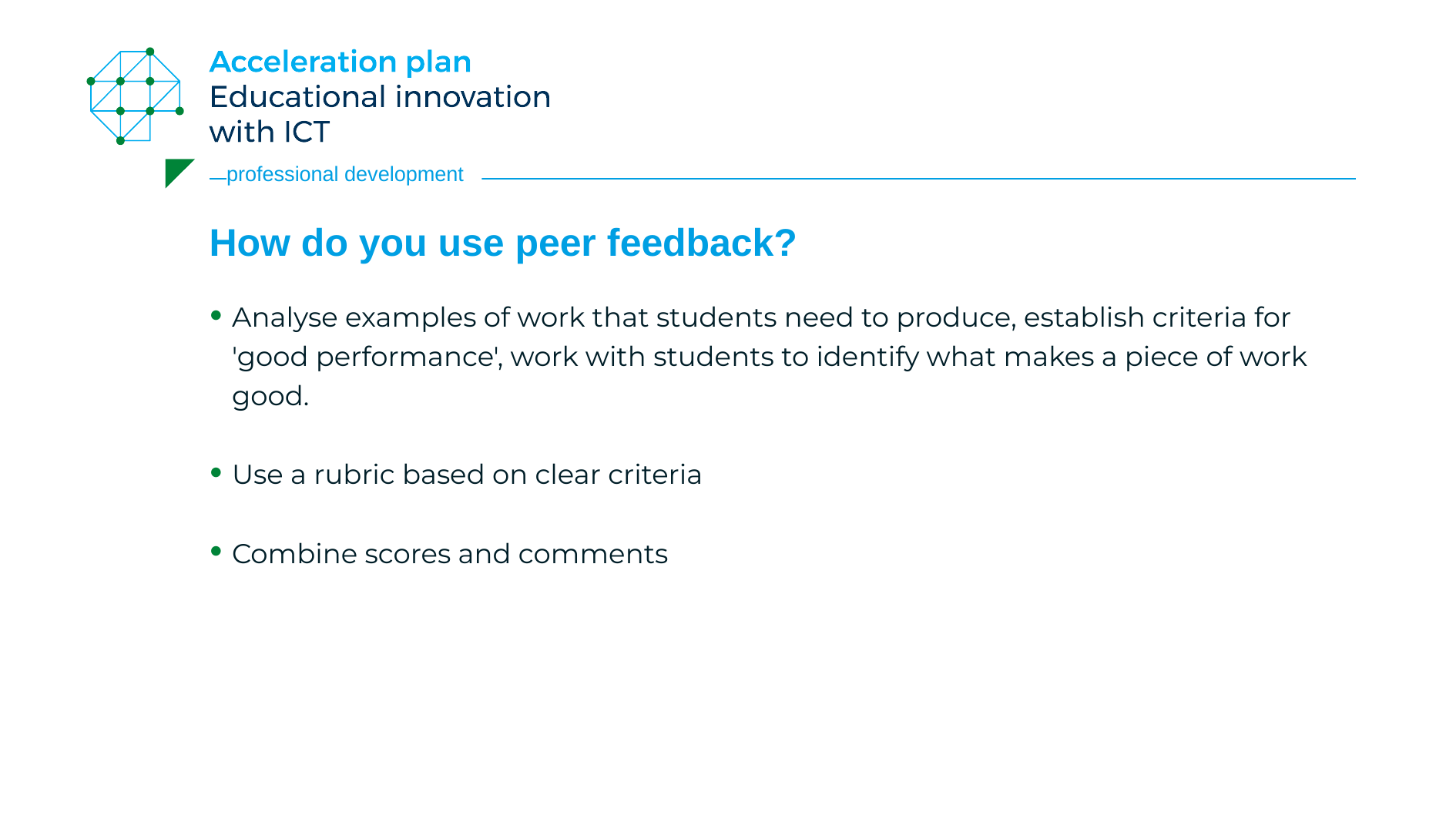

# How do you use peer feedback?
Analyse examples of work that students need to produce, establish criteria for 'good performance', work with students to identify what makes a piece of work good.

Use a rubric based on clear criteria

Combine scores and comments